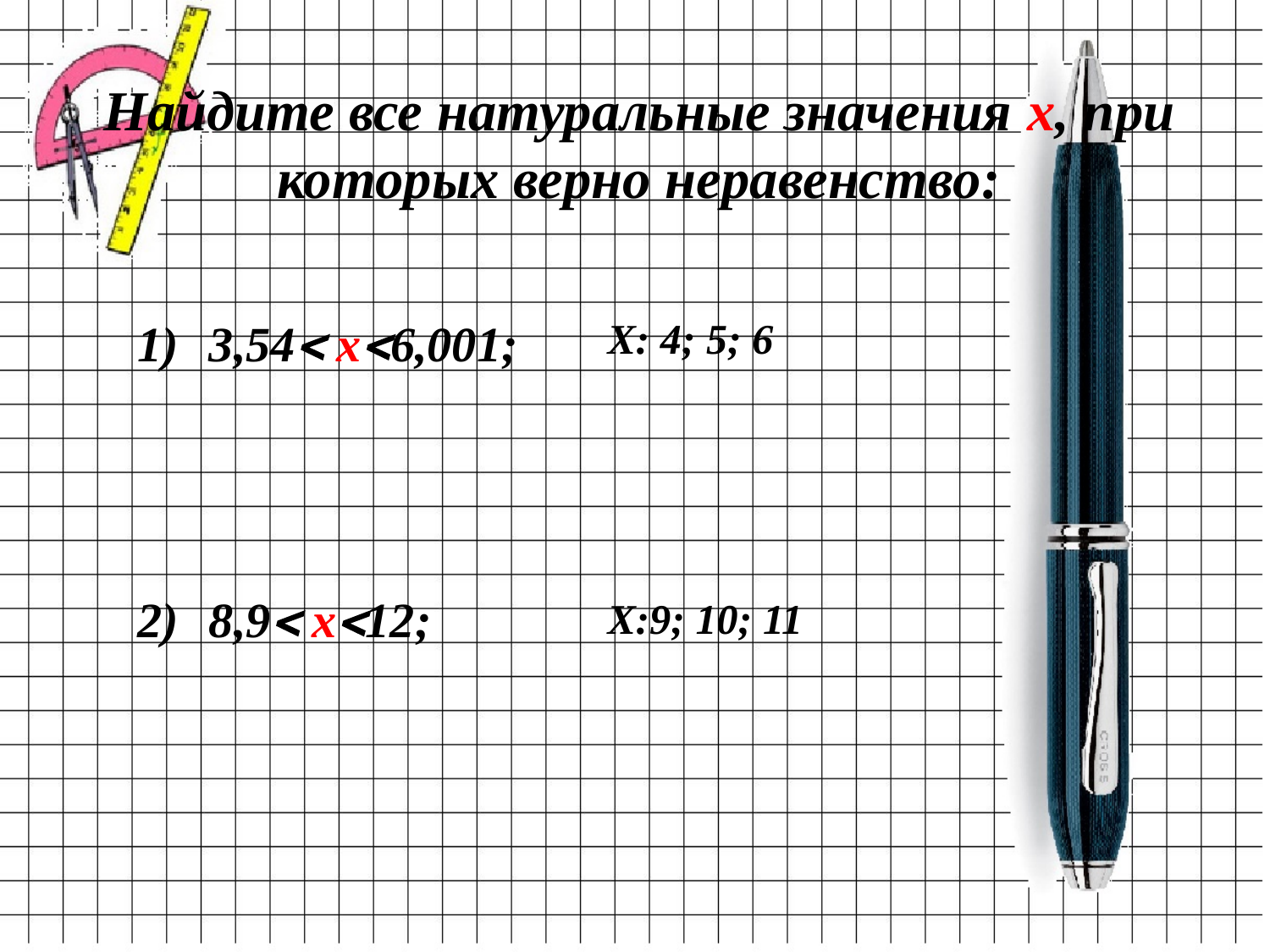

# Найдите все натуральные значения х, при которых верно неравенство:
3,54< х<6,001;

8,9< х<12;
Х: 4; 5; 6
Х:9; 10; 11